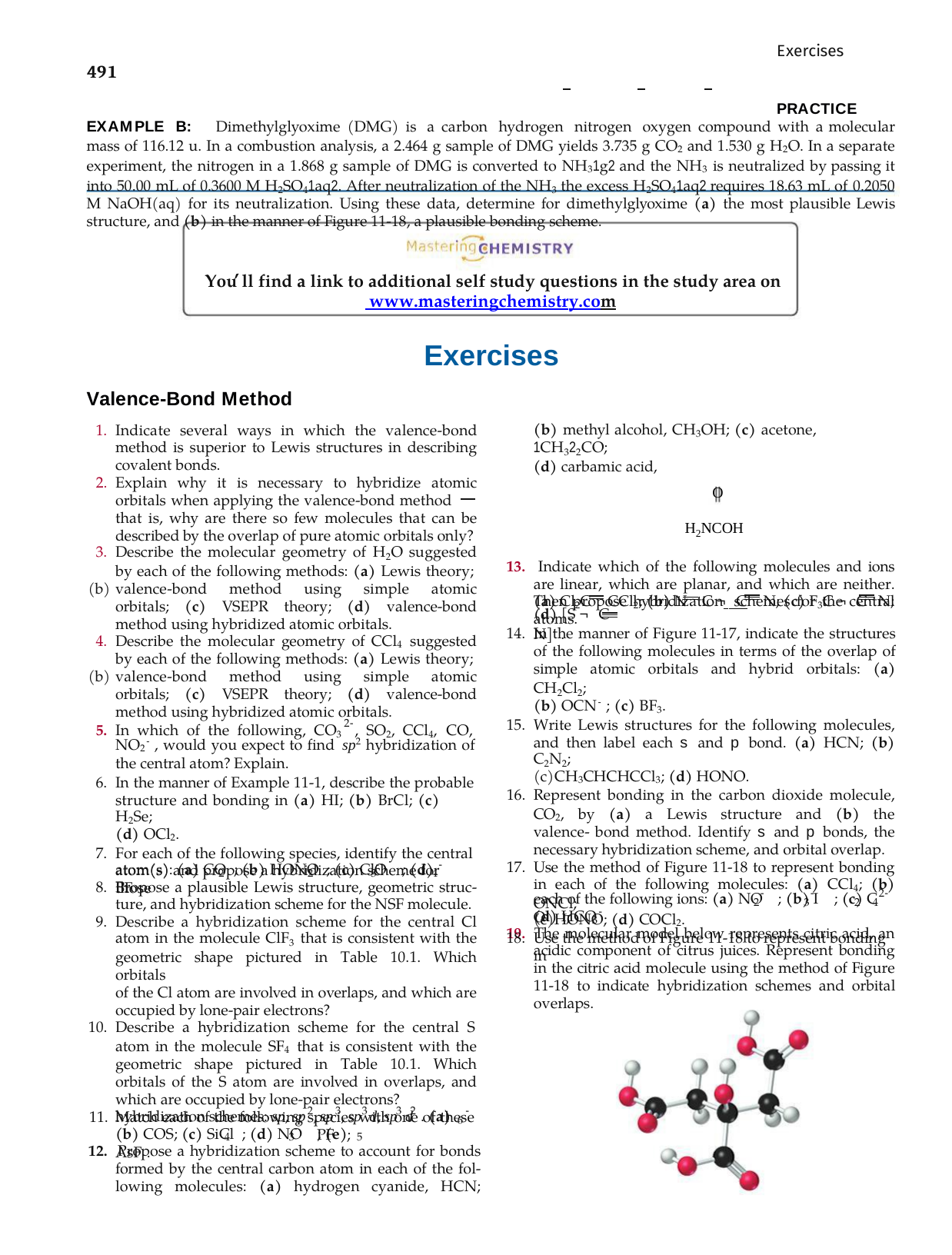

Exercises	491

PRACTICE  EXAMPLE  B:    Dimethylglyoxime (DMG) is  a carbon  hydrogen  nitrogen  oxygen compound with a molecular mass of 116.12 u. In a combustion analysis, a 2.464 g sample of DMG yields 3.735 g CO2 and 1.530 g H2O. In a separate experiment, the nitrogen in a 1.868 g sample of DMG is converted to NH31g2 and the NH3  is neutralized by passing it into 50.00 mL of 0.3600 M H2SO41aq2. After neutralization of the NH3 the excess H2SO41aq2 requires 18.63 mL of 0.2050 M NaOH(aq) for its neutralization. Using these data, determine for dimethylglyoxime (a) the most plausible Lewis structure, and (b) in the manner of Figure 11-18, a plausible bonding scheme.

You ll find a link to additional self study questions in the study area on www.masteringchemistry.com

Exercises

Valence-Bond Method
Indicate  several  ways  in  which  the  valence-bond method is superior to Lewis structures in describing covalent bonds.
Explain  why  it  is  necessary  to  hybridize  atomic orbitals when applying the valence-bond method
that is, why are there so few molecules that can be described by the overlap of pure atomic orbitals only?
Describe the molecular geometry of H2O suggested by each of the following methods: (a) Lewis theory;
valence-bond   method   using   simple   atomic orbitals; (c) VSEPR theory; (d) valence-bond method using hybridized atomic orbitals.
Describe the molecular geometry of CCl4  suggested by each of the following methods: (a) Lewis theory;
valence-bond   method   using   simple   atomic orbitals; (c) VSEPR theory; (d) valence-bond method using hybridized atomic orbitals.
(b) methyl alcohol, CH3OH; (c) acetone,  1CH322CO;
(d) carbamic acid,
O H2NCOH

13.  Indicate which of the following molecules and ions are linear, which are planar, and which are neither. Then propose hybridization  schemes for the central atoms.

(a) Cl2C	CCl2; (b) N	C ¬ C	N; (c) F3C ¬ C	N;

(d) [S ¬ C	N]-.

In the manner of Figure 11-17, indicate the structures of the following molecules in terms of the overlap of simple atomic orbitals and hybrid orbitals: (a) CH2Cl2;
(b) OCN-; (c) BF3.
Write Lewis structures for the following molecules, and then label each s and p bond. (a) HCN; (b) C2N2;
CH3CHCHCCl3; (d) HONO.
Represent bonding in the carbon dioxide molecule, CO2,  by  (a)  a  Lewis  structure  and  (b)  the valence- bond method. Identify s and p bonds, the necessary hybridization scheme, and orbital overlap.
Use the method of Figure 11-18 to represent bonding in each of the following molecules: (a) CCl4; (b) ONCl;
HONO; (d) COCl2.
Use the method of Figure 11-18 to represent bonding in
2-
5.  In  which  of  the  following,  CO3                                  ,  SO2,  CCl4,  CO,
NO2-, would you expect to find  sp2  hybridization of

the central atom? Explain.
In the manner of Example 11-1, describe the probable structure and bonding in (a) HI; (b) BrCl; (c) H2Se;
(d) OCl2.
For each of the following species, identify the central atom(s) and propose a hybridization scheme for those
-	-
atom(s): (a) CO  ; (b) HONO  ; (c) ClO                      ; (d) BF                    .
2	2	3	4
Propose a plausible Lewis structure, geometric struc- ture, and hybridization scheme for the NSF molecule.
Describe a hybridization scheme for the central Cl atom in the molecule ClF3  that is consistent with the geometric shape pictured in Table 10.1. Which orbitals
of the Cl atom are involved in overlaps, and which are occupied by lone-pair electrons?
Describe  a  hybridization  scheme  for  the  central  S
atom in the molecule SF4  that is consistent with the geometric shape pictured in Table 10.1. Which orbitals of the S atom are involved in overlaps, and which are occupied by lone-pair electrons?
Match each of the following species with one of these
-	-	2-
each of the following ions: (a) NO                      ; (b) I                      ; (c) C  O                                    ;
2	3	2    4

-
(d) HCO                     .
3
19.  The molecular model below represents citric acid, an acidic component of citrus juices. Represent bonding in the citric acid molecule using the method of Figure 11-18 to indicate hybridization schemes and orbital overlaps.
2	3	3	3   2	-
 sp  , sp  d, sp  d  . (a) PF                     ;
hybridization schemes: sp, sp  ,
6
-
(b) COS; (c) SiCl  ; (d) NO                     ; (e) AsF .
4	3	5
12.  Propose a hybridization scheme to account for bonds formed by the central carbon atom in each of the fol- lowing   molecules:   (a)   hydrogen   cyanide,   HCN;